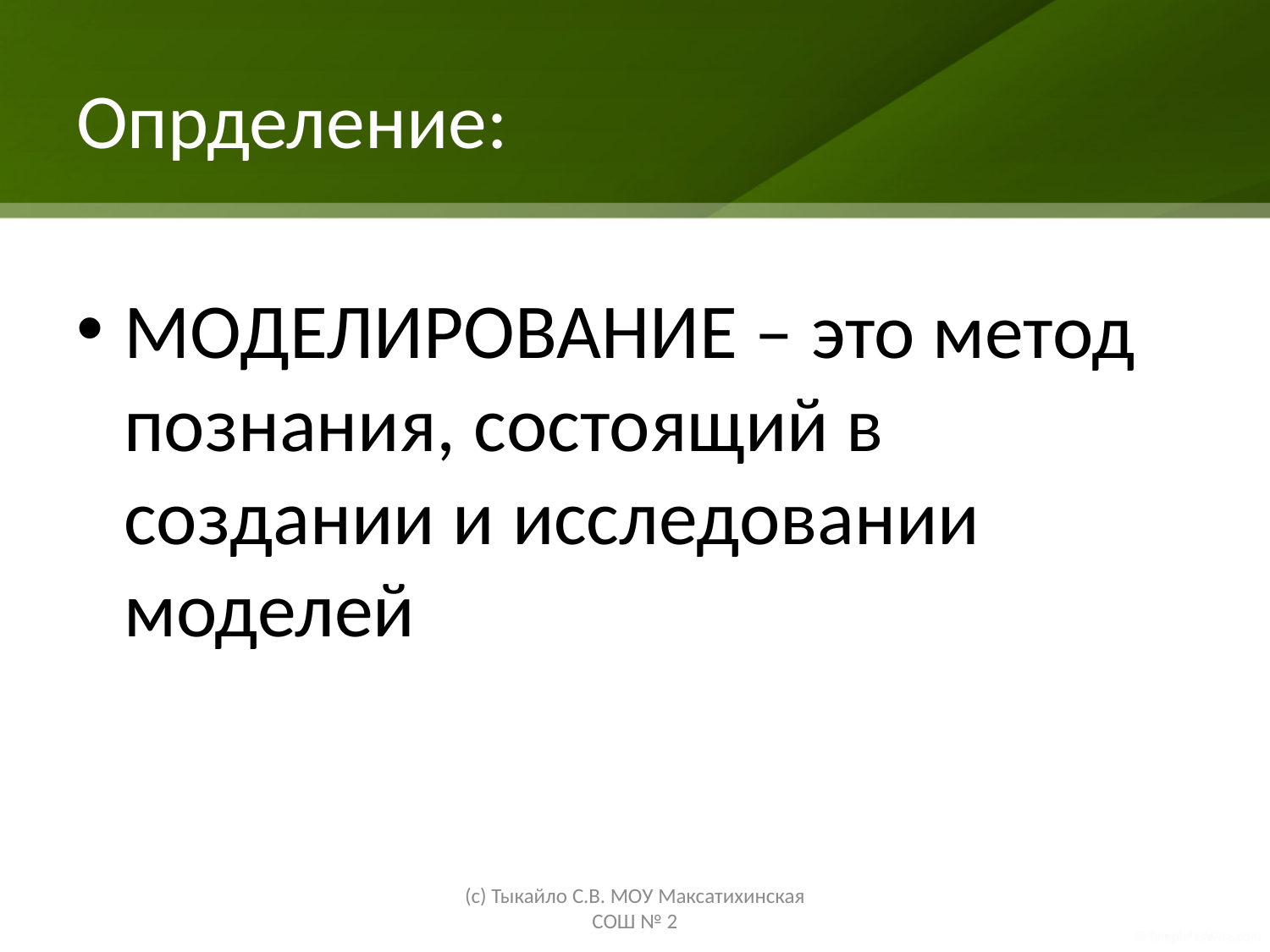

# Опрделение:
МОДЕЛИРОВАНИЕ – это метод познания, состоящий в создании и исследовании моделей
(с) Тыкайло С.В. МОУ Максатихинская СОШ № 2